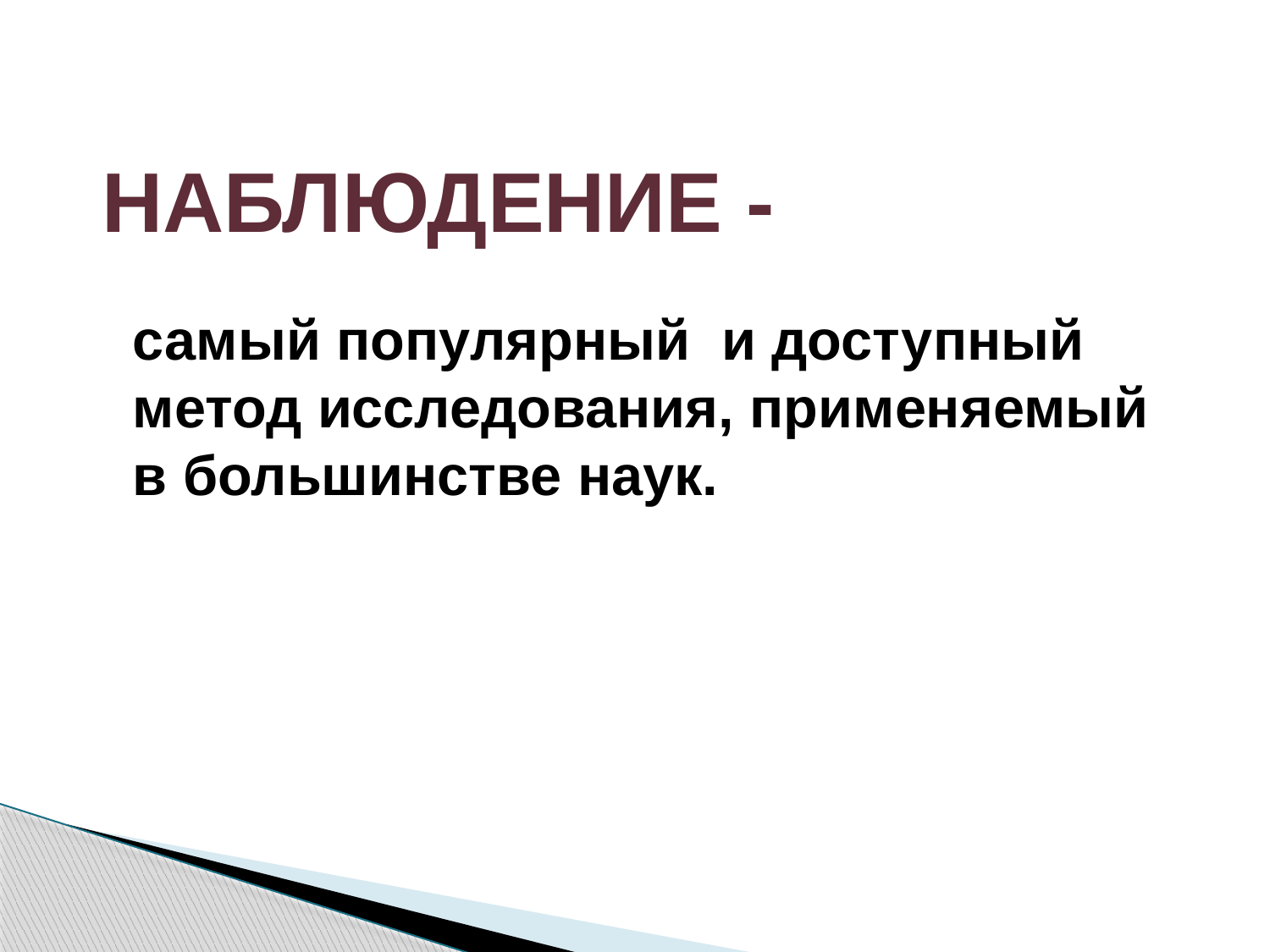

# НАБЛЮДЕНИЕ -
самый популярный  и доступный метод исследования, применяемый в большинстве наук.